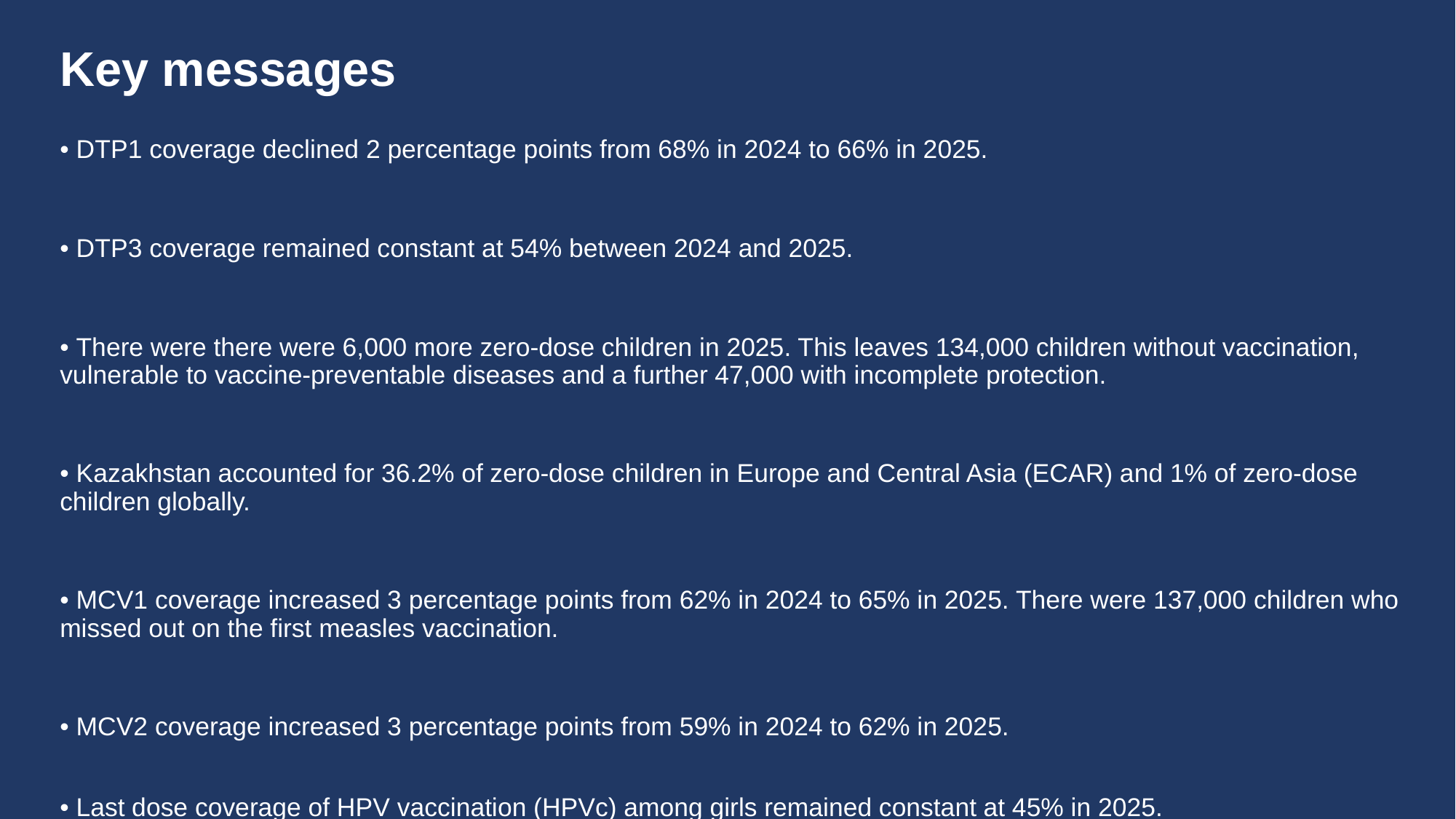

# Key messages
• DTP1 coverage declined 2 percentage points from 68% in 2024 to 66% in 2025.

• DTP3 coverage remained constant at 54% between 2024 and 2025.

• There were there were 6,000 more zero-dose children in 2025. This leaves 134,000 children without vaccination, vulnerable to vaccine-preventable diseases and a further 47,000 with incomplete protection.

• Kazakhstan accounted for 36.2% of zero-dose children in Europe and Central Asia (ECAR) and 1% of zero-dose children globally.

• MCV1 coverage increased 3 percentage points from 62% in 2024 to 65% in 2025. There were 137,000 children who missed out on the first measles vaccination.

• MCV2 coverage increased 3 percentage points from 59% in 2024 to 62% in 2025.

• Last dose coverage of HPV vaccination (HPVc) among girls remained constant at 45% in 2025.